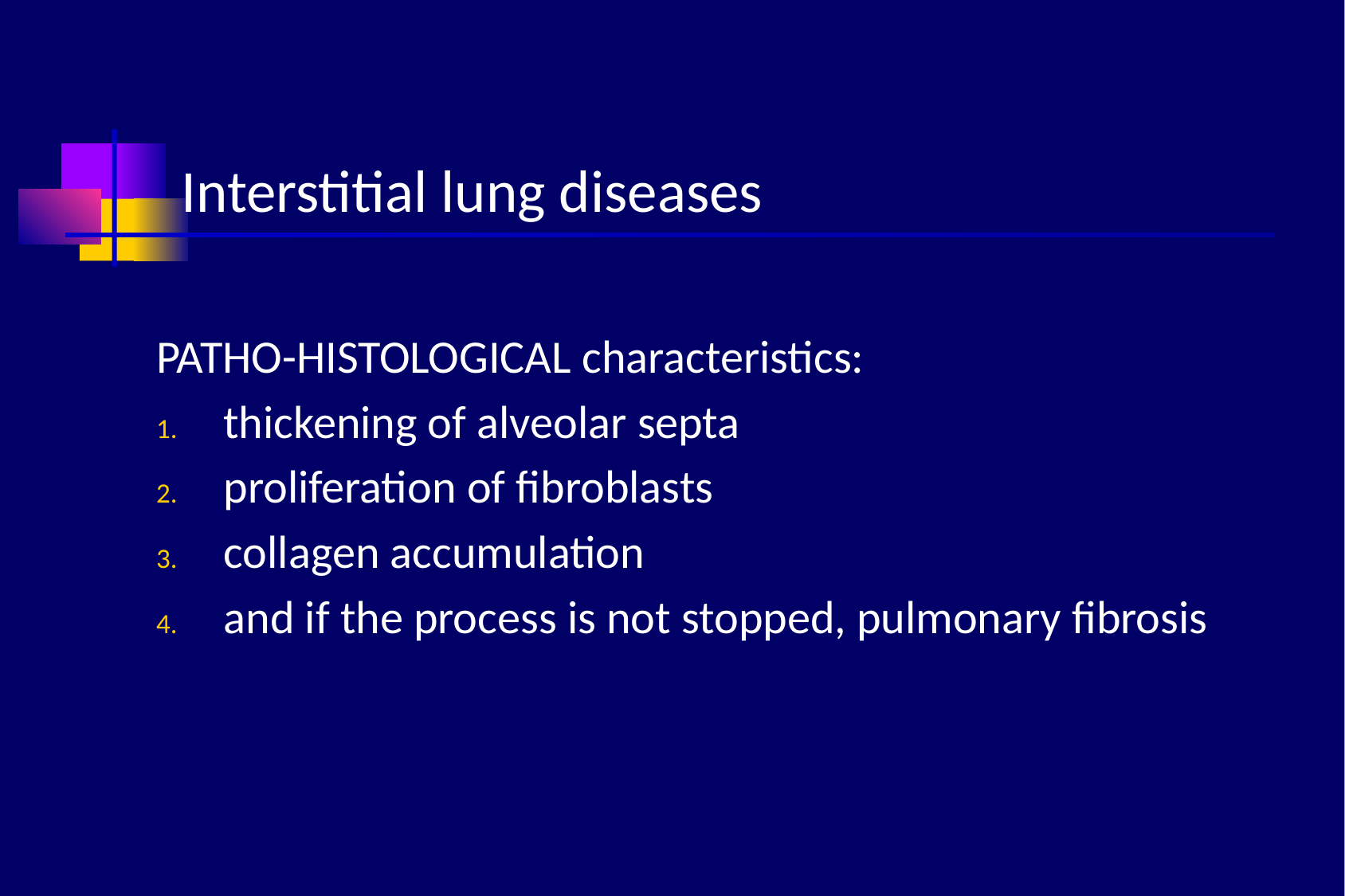

# Interstitial lung diseases

PATHO-HISTOLOGICAL characteristics:
thickening of alveolar septa
proliferation of fibroblasts
collagen accumulation
and if the process is not stopped, pulmonary fibrosis